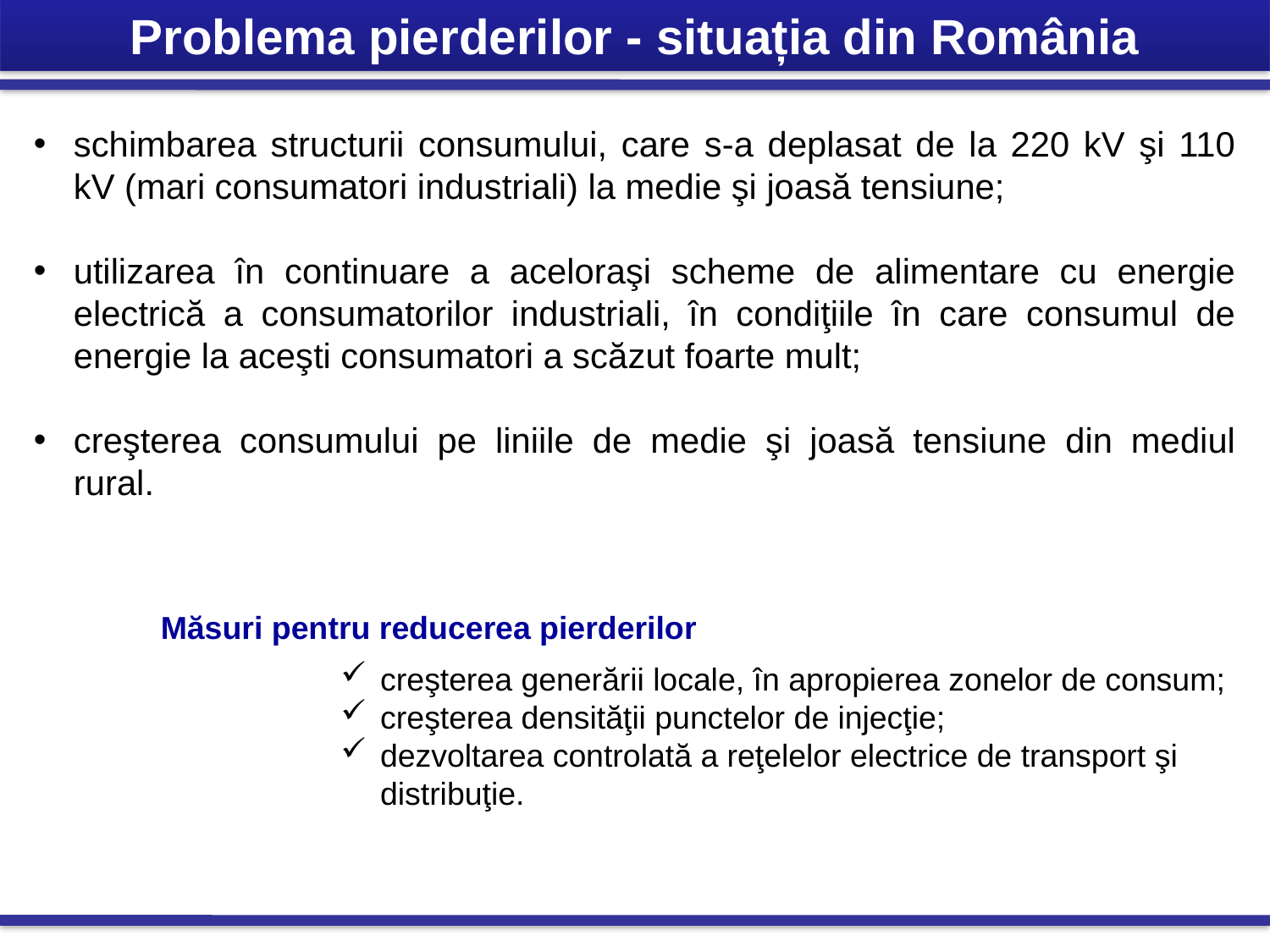

Problema pierderilor - situația din România

schimbarea structurii consumului, care s-a deplasat de la 220 kV şi 110 kV (mari consumatori industriali) la medie şi joasă tensiune;

utilizarea în continuare a aceloraşi scheme de alimentare cu energie electrică a consumatorilor industriali, în condiţiile în care consumul de energie la aceşti consumatori a scăzut foarte mult;

creşterea consumului pe liniile de medie şi joasă tensiune din mediul rural.
Măsuri pentru reducerea pierderilor
creşterea generării locale, în apropierea zonelor de consum;
creşterea densităţii punctelor de injecţie;
dezvoltarea controlată a reţelelor electrice de transport şi distribuţie.